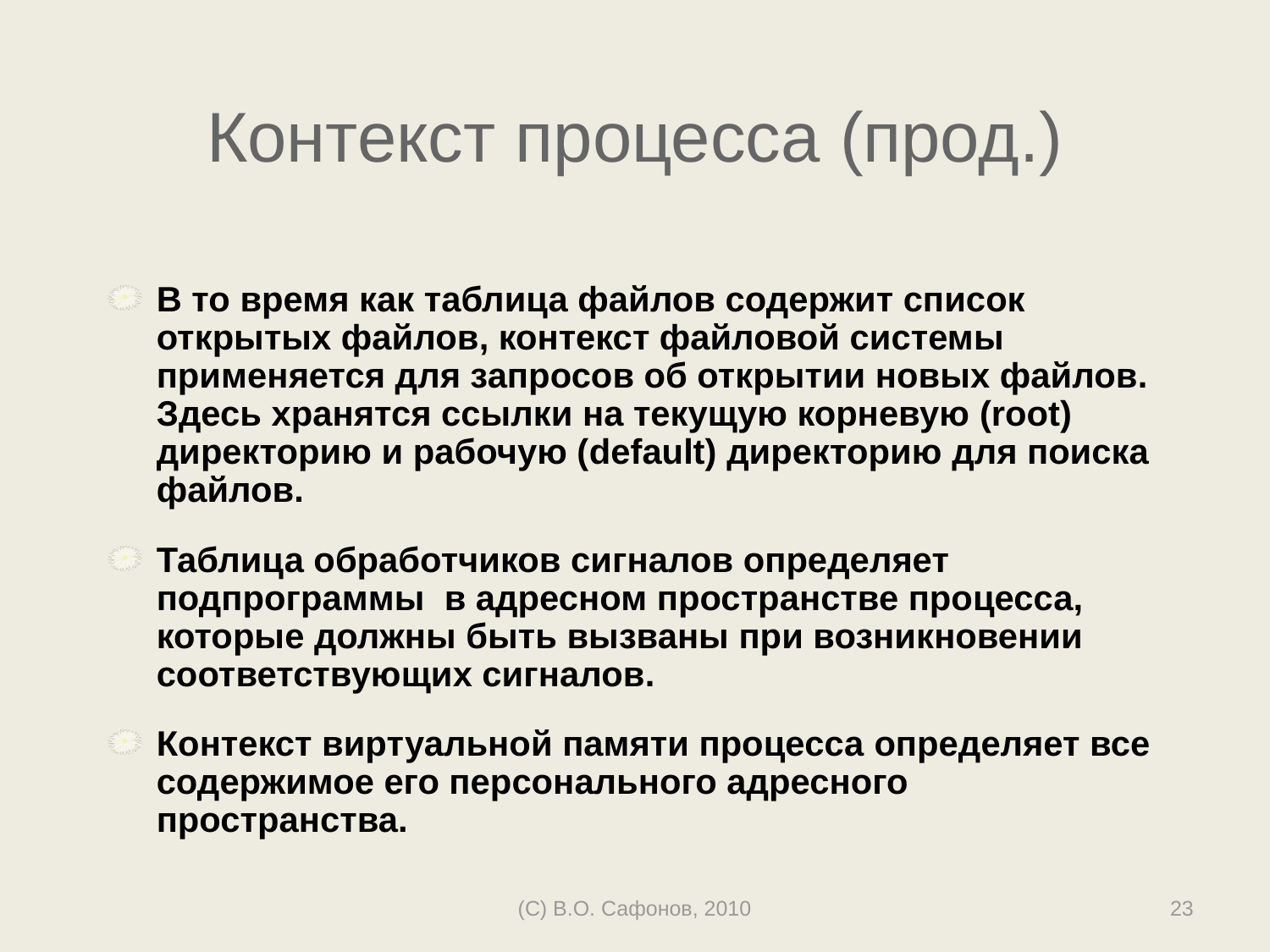

# Контекст процесса (прод.)
В то время как таблица файлов содержит список открытых файлов, контекст файловой системы применяется для запросов об открытии новых файлов.  Здесь хранятся ссылки на текущую корневую (root) директорию и рабочую (default) директорию для поиска файлов.
Таблица обработчиков сигналов определяет подпрограммы  в адресном пространстве процесса, которые должны быть вызваны при возникновении соответствующих сигналов.
Контекст виртуальной памяти процесса определяет все содержимое его персонального адресного пространства.
(C) В.О. Сафонов, 2010
23